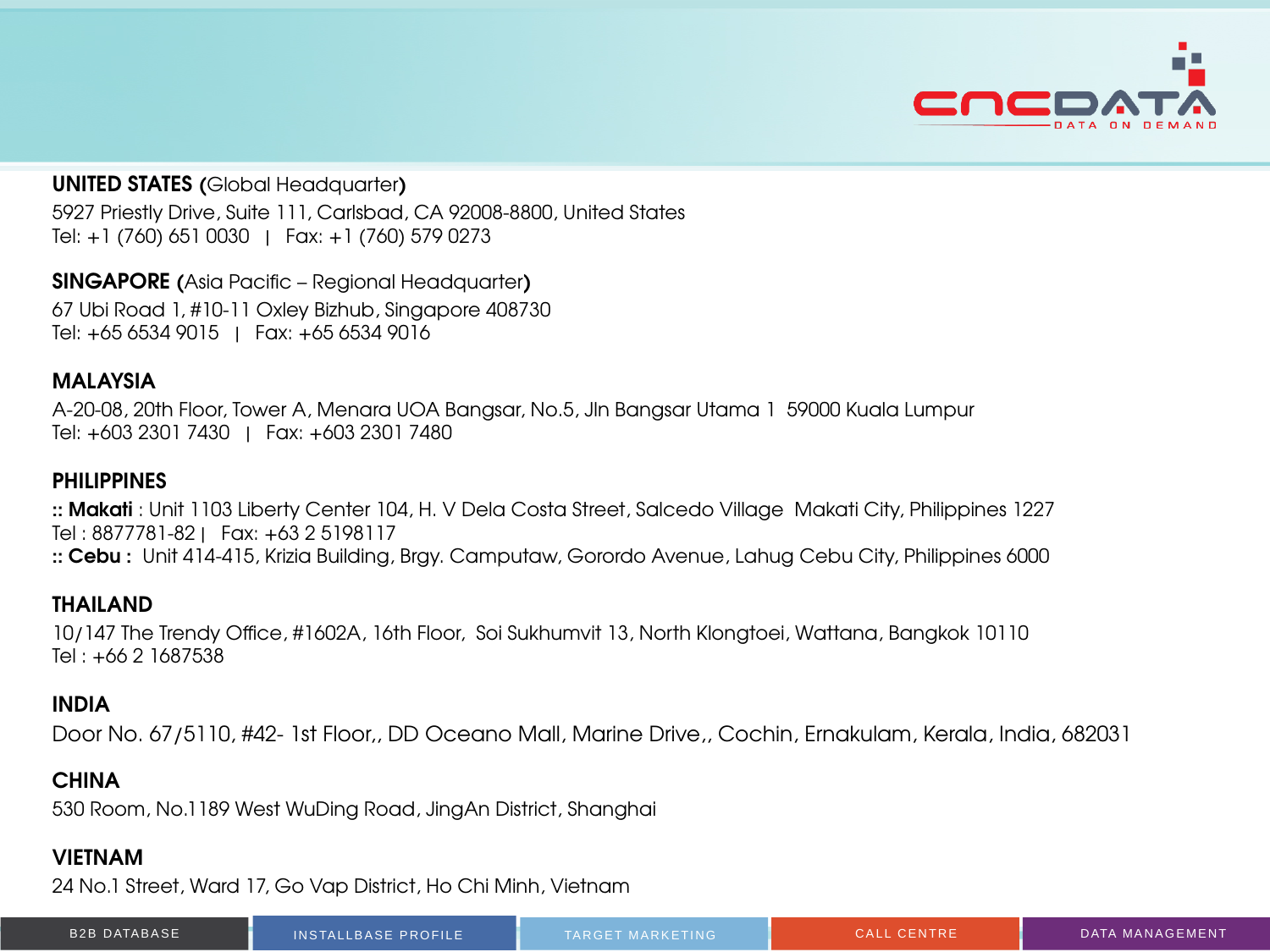

UNITED STATES (Global Headquarter)
5927 Priestly Drive, Suite 111, Carlsbad, CA 92008-8800, United States
Tel: +1 (760) 651 0030   |   Fax: +1 (760) 579 0273

SINGAPORE (Asia Pacific – Regional Headquarter)
67 Ubi Road 1, #10-11 Oxley Bizhub, Singapore 408730
Tel: +65 6534 9015   |   Fax: +65 6534 9016

MALAYSIA
A-20-08, 20th Floor, Tower A, Menara UOA Bangsar, No.5, Jln Bangsar Utama 1  59000 Kuala Lumpur
Tel: +603 2301 7430   |   Fax: +603 2301 7480

PHILIPPINES
:: Makati : Unit 1103 Liberty Center 104, H. V Dela Costa Street, Salcedo Village  Makati City, Philippines 1227
Tel : 8877781-82 |   Fax: +63 2 5198117
:: Cebu :  Unit 414-415, Krizia Building, Brgy. Camputaw, Gorordo Avenue, Lahug Cebu City, Philippines 6000

THAILAND
10/147 The Trendy Office, #1602A, 16th Floor,  Soi Sukhumvit 13, North Klongtoei, Wattana, Bangkok 10110
Tel : +66 2 1687538

INDIA
Door No. 67/5110, #42- 1st Floor,, DD Oceano Mall, Marine Drive,, Cochin, Ernakulam, Kerala, India, 682031

CHINA
530 Room, No.1189 West WuDing Road, JingAn District, Shanghai

VIETNAM
24 No.1 Street, Ward 17, Go Vap District, Ho Chi Minh, Vietnam